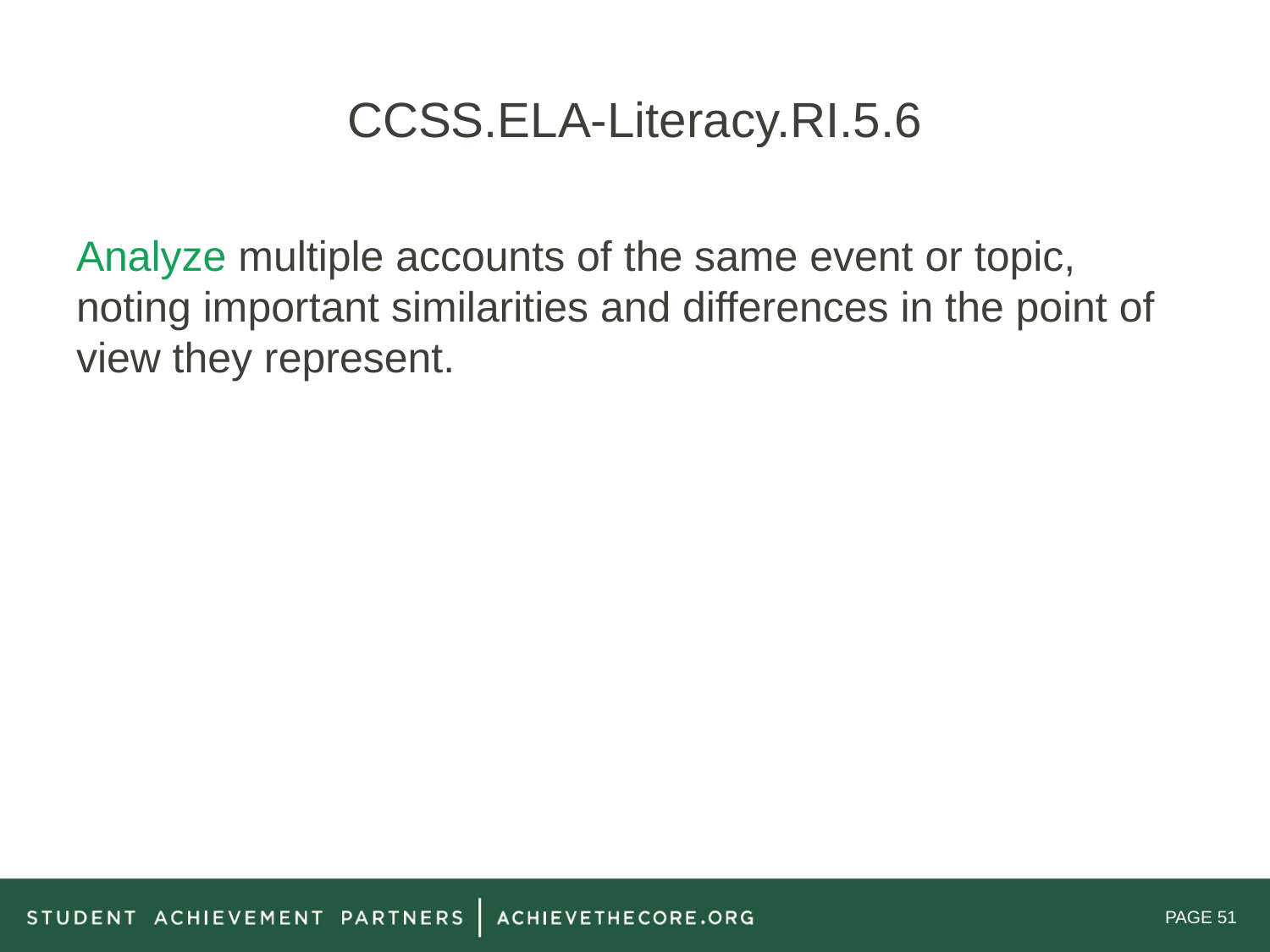

# CCSS.ELA-Literacy.RI.5.6
Analyze multiple accounts of the same event or topic, noting important similarities and differences in the point of view they represent.